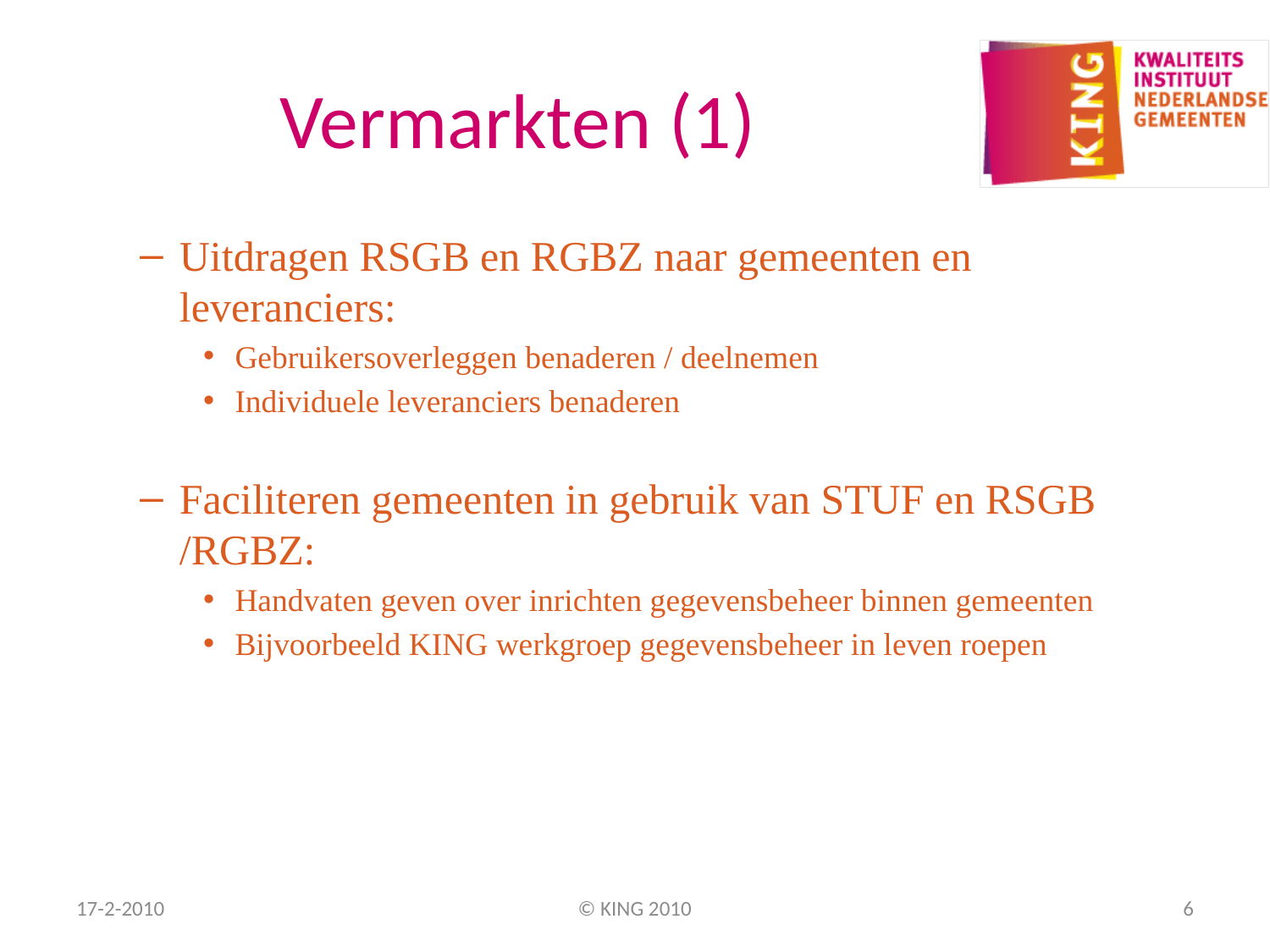

# Vermarkten (1)
Uitdragen RSGB en RGBZ naar gemeenten en leveranciers:
Gebruikersoverleggen benaderen / deelnemen
Individuele leveranciers benaderen

Faciliteren gemeenten in gebruik van STUF en RSGB /RGBZ:
Handvaten geven over inrichten gegevensbeheer binnen gemeenten
Bijvoorbeeld KING werkgroep gegevensbeheer in leven roepen

17-2-2010
© KING 2010
6